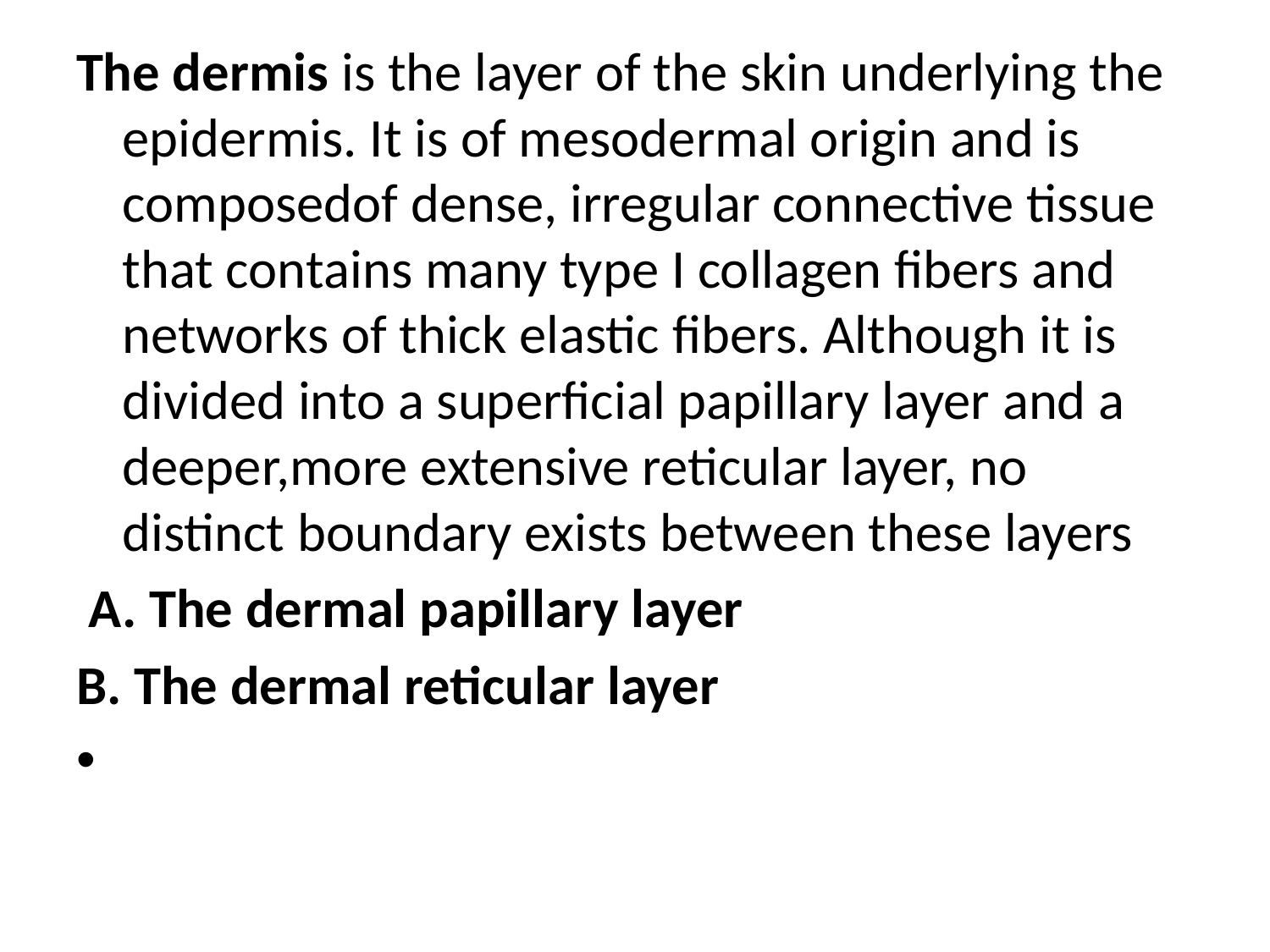

The dermis is the layer of the skin underlying the epidermis. It is of mesodermal origin and is composedof dense, irregular connective tissue that contains many type I collagen fibers and networks of thick elastic fibers. Although it is divided into a superficial papillary layer and a deeper,more extensive reticular layer, no distinct boundary exists between these layers
 A. The dermal papillary layer
B. The dermal reticular layer

#